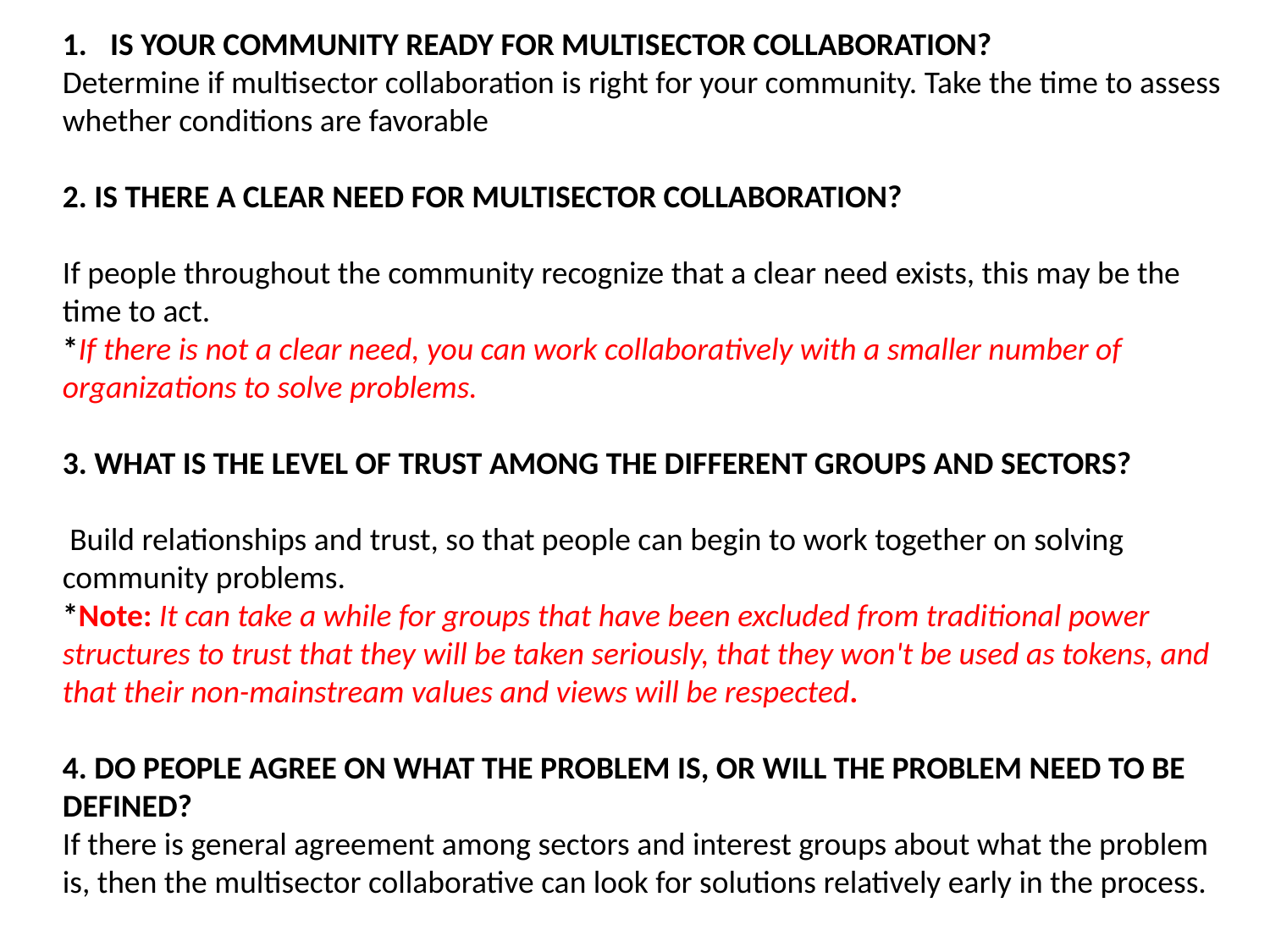

IS YOUR COMMUNITY READY FOR MULTISECTOR COLLABORATION?
Determine if multisector collaboration is right for your community. Take the time to assess whether conditions are favorable

2. IS THERE A CLEAR NEED FOR MULTISECTOR COLLABORATION?

If people throughout the community recognize that a clear need exists, this may be the time to act.
*If there is not a clear need, you can work collaboratively with a smaller number of organizations to solve problems.

3. WHAT IS THE LEVEL OF TRUST AMONG THE DIFFERENT GROUPS AND SECTORS?

 Build relationships and trust, so that people can begin to work together on solving community problems.
*Note: It can take a while for groups that have been excluded from traditional power structures to trust that they will be taken seriously, that they won't be used as tokens, and that their non-mainstream values and views will be respected.

4. DO PEOPLE AGREE ON WHAT THE PROBLEM IS, OR WILL THE PROBLEM NEED TO BE DEFINED?
If there is general agreement among sectors and interest groups about what the problem is, then the multisector collaborative can look for solutions relatively early in the process.